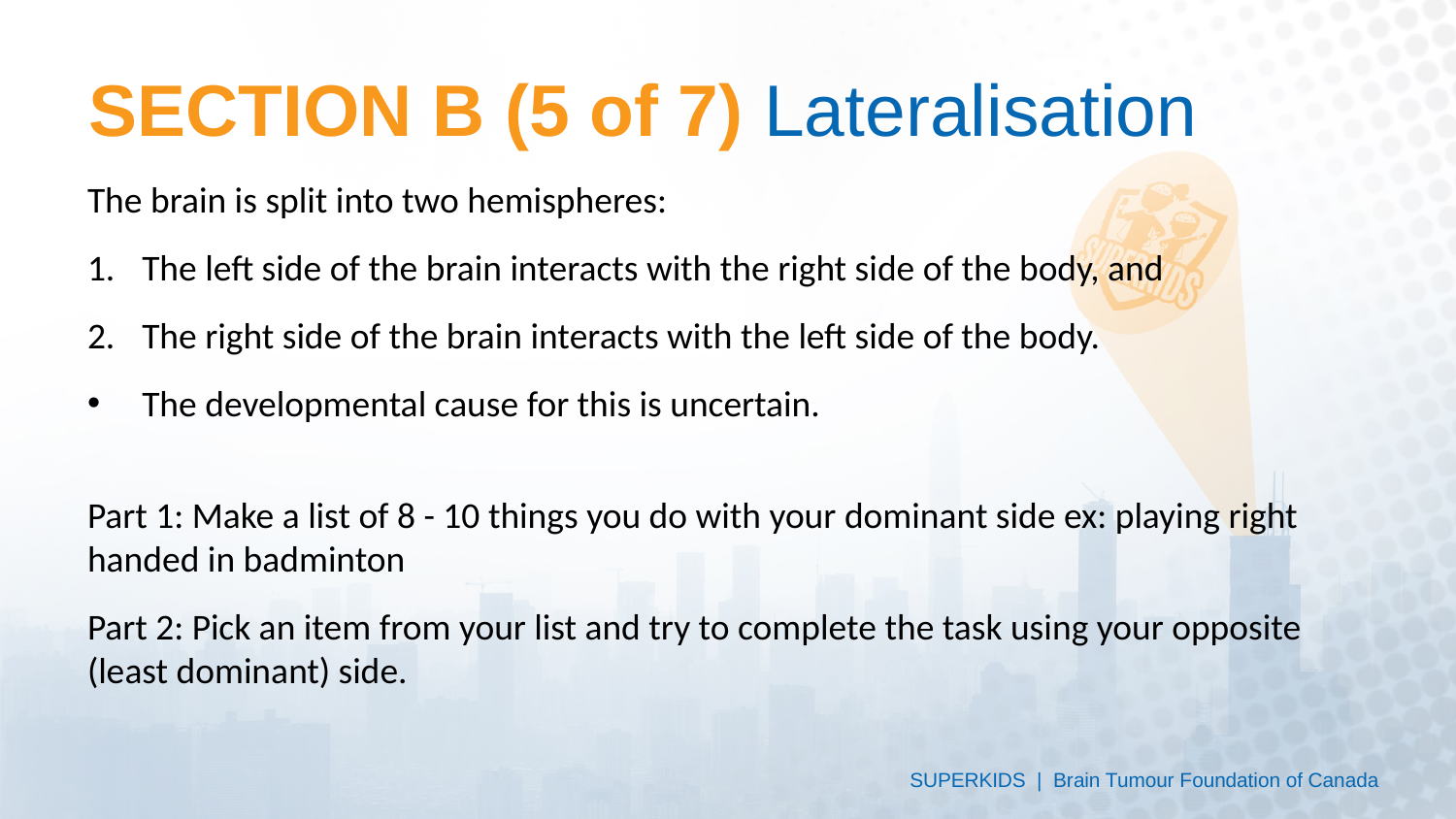

# SECTION B (5 of 7) Lateralisation
The brain is split into two hemispheres:
The left side of the brain interacts with the right side of the body, and
The right side of the brain interacts with the left side of the body.
The developmental cause for this is uncertain.
Part 1: Make a list of 8 - 10 things you do with your dominant side ex: playing right handed in badminton
Part 2: Pick an item from your list and try to complete the task using your opposite (least dominant) side.